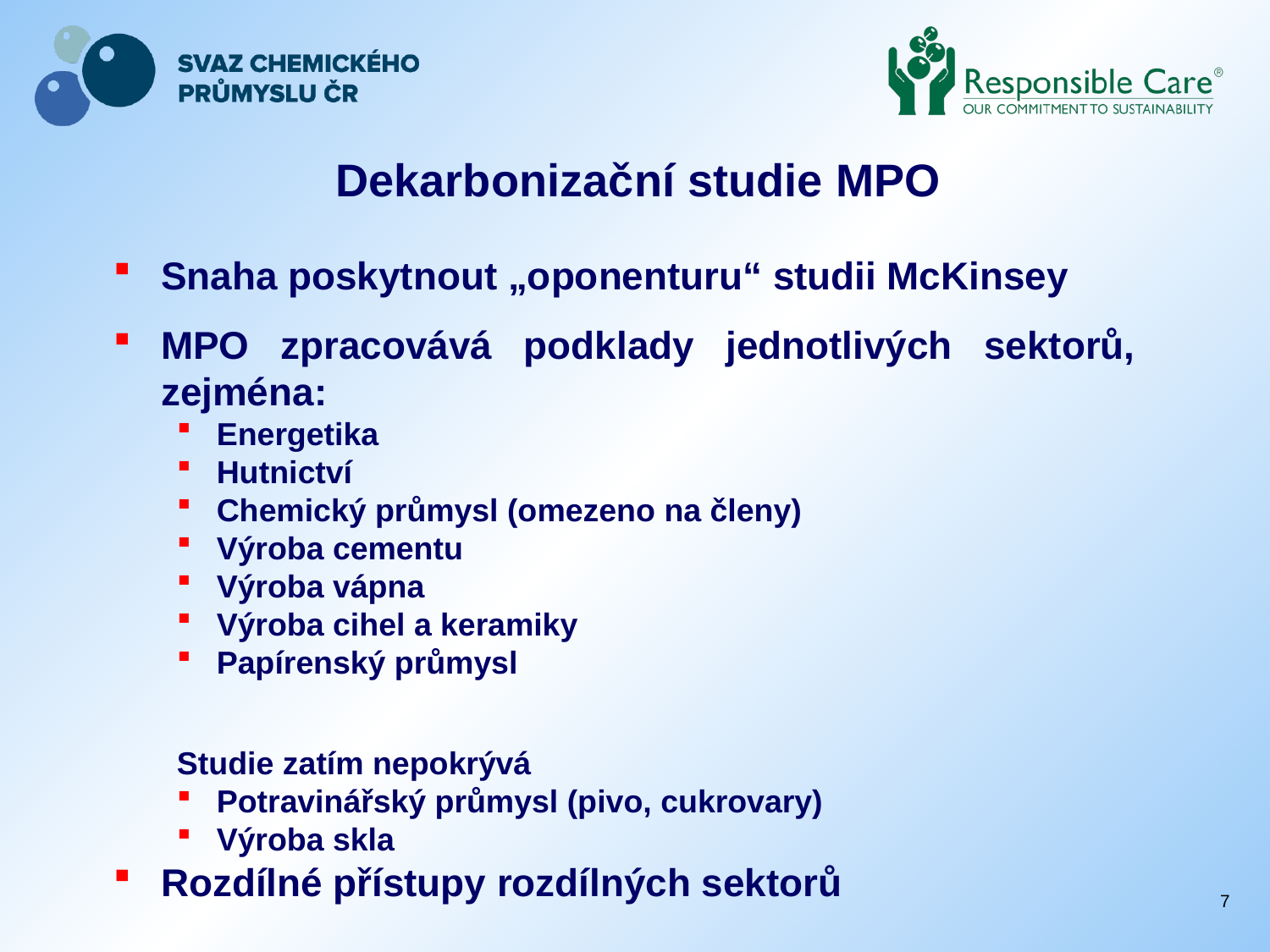

# Dekarbonizační studie MPO
Snaha poskytnout „oponenturu“ studii McKinsey
MPO zpracovává podklady jednotlivých sektorů, zejména:
Energetika
Hutnictví
Chemický průmysl (omezeno na členy)
Výroba cementu
Výroba vápna
Výroba cihel a keramiky
Papírenský průmysl

Studie zatím nepokrývá
Potravinářský průmysl (pivo, cukrovary)
Výroba skla
Rozdílné přístupy rozdílných sektorů

7